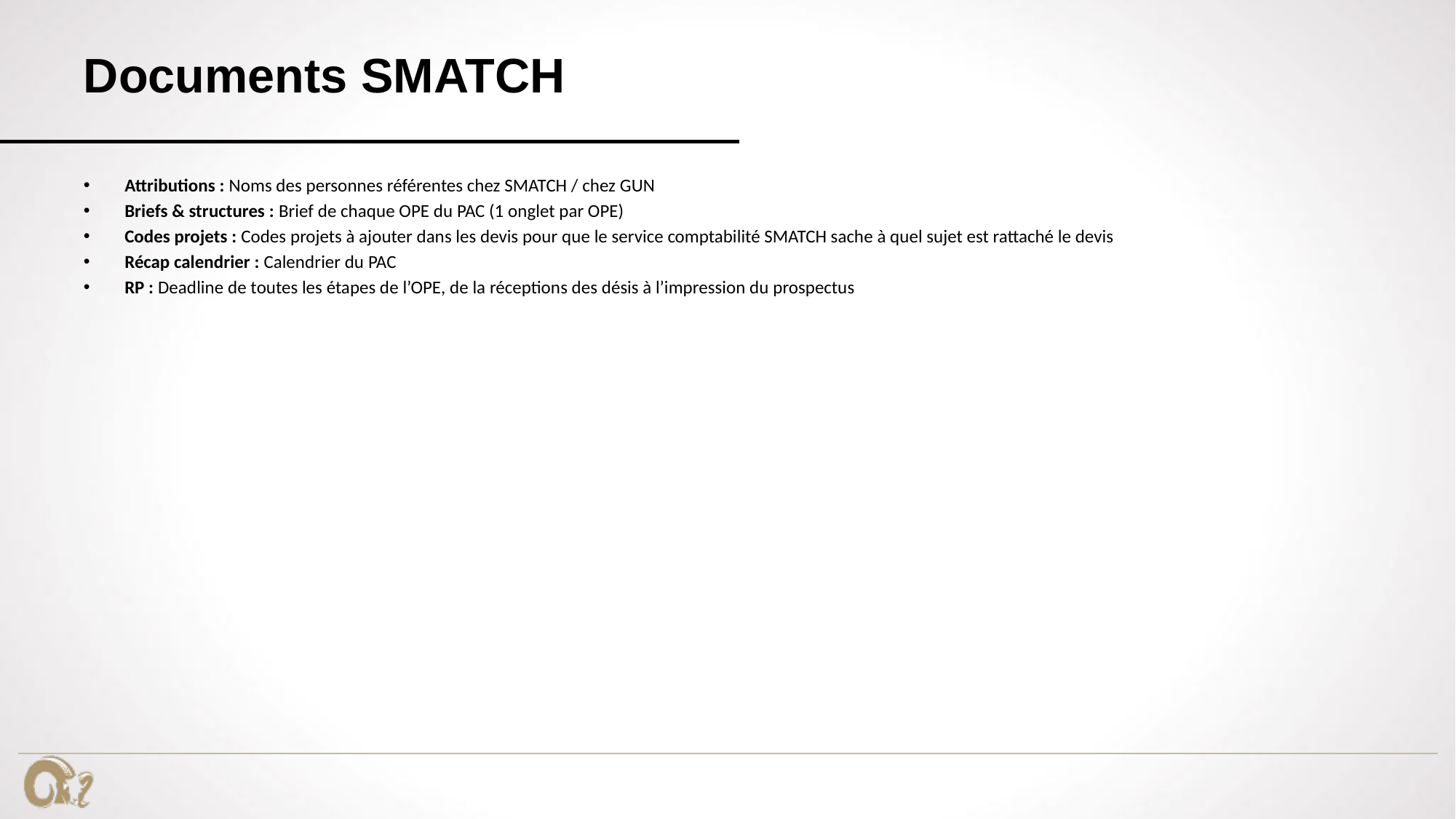

# Documents SMATCH

Attributions : Noms des personnes référentes chez SMATCH / chez GUN
Briefs & structures : Brief de chaque OPE du PAC (1 onglet par OPE)
Codes projets : Codes projets à ajouter dans les devis pour que le service comptabilité SMATCH sache à quel sujet est rattaché le devis
Récap calendrier : Calendrier du PAC
RP : Deadline de toutes les étapes de l’OPE, de la réceptions des désis à l’impression du prospectus